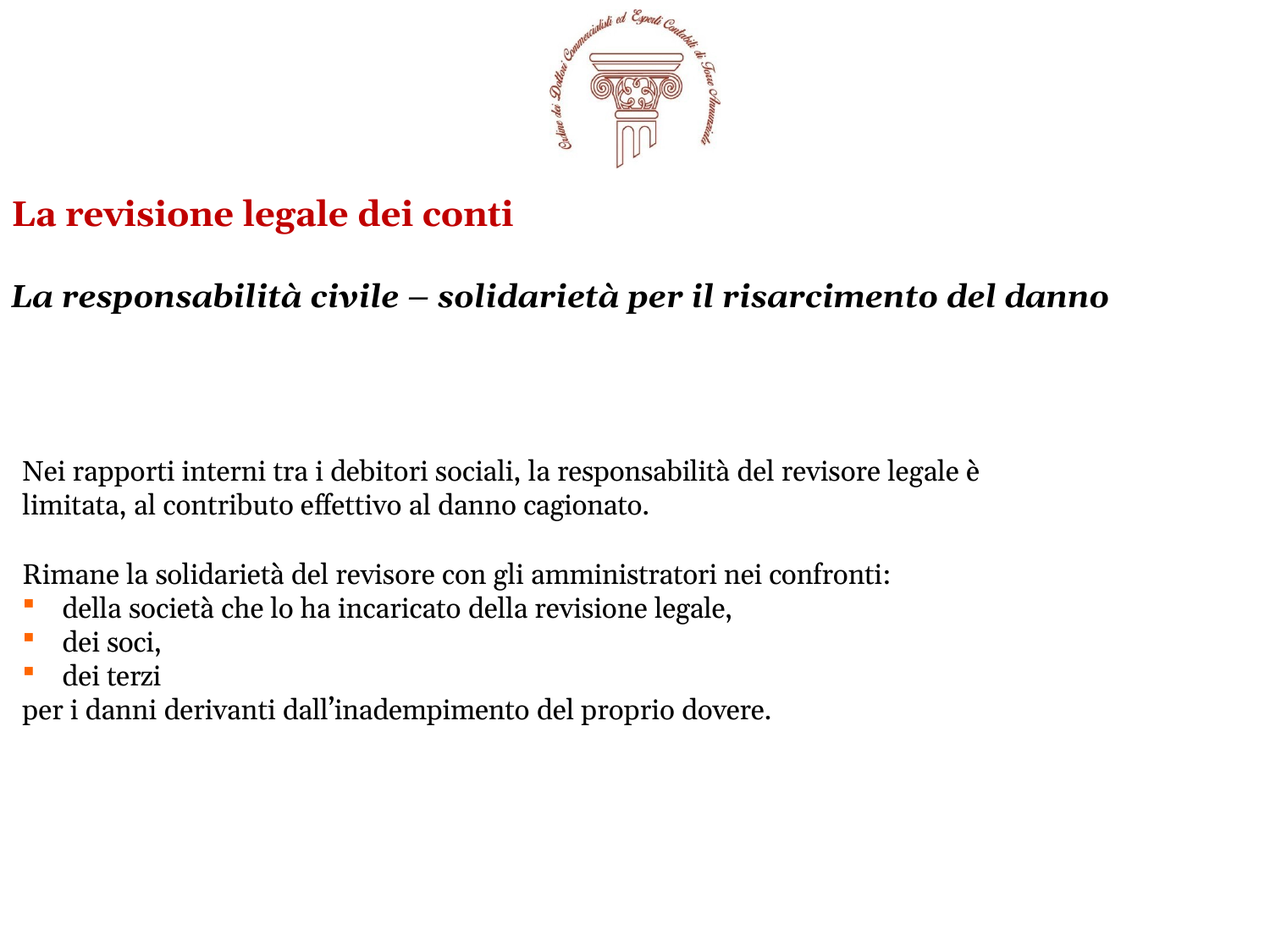

# La revisione legale dei conti
La responsabilità civile – solidarietà per il risarcimento del danno
Nei rapporti interni tra i debitori sociali, la responsabilità del revisore legale è
limitata, al contributo effettivo al danno cagionato.

Rimane la solidarietà del revisore con gli amministratori nei confronti:
della società che lo ha incaricato della revisione legale,
dei soci,
dei terzi
per i danni derivanti dall’inadempimento del proprio dovere.